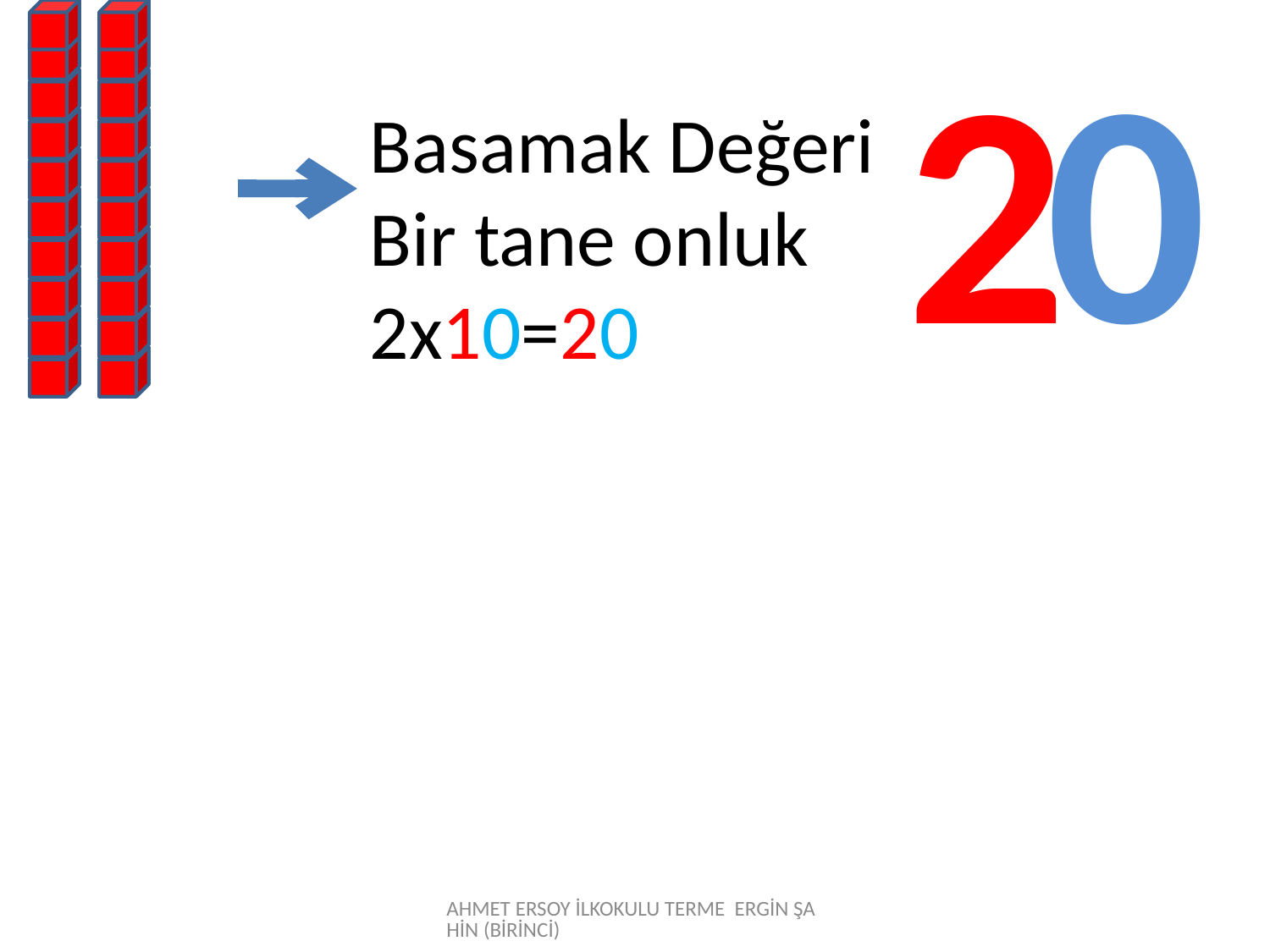

2
0

Basamak Değeri
Bir tane onluk
2x10=20

AHMET ERSOY İLKOKULU TERME  ERGİN ŞAHİN (BİRİNCİ)